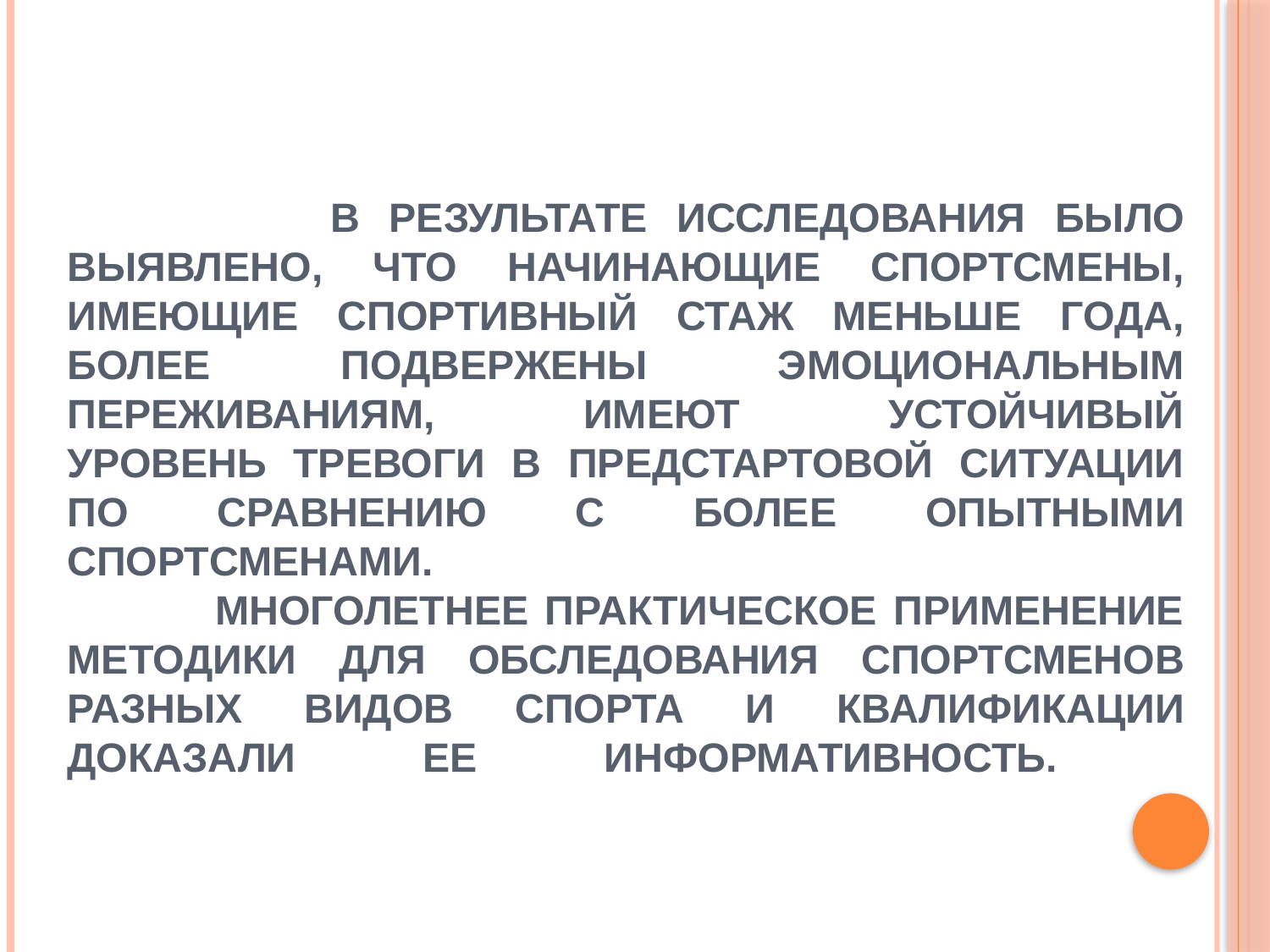

# В результате исследования было выявлено, что начинающие спортсмены, имеющие спортивный стаж меньше года, более подвержены эмоциональным переживаниям, имеют устойчивый уровень тревоги в предстартовой ситуации по сравнению с более опытными спортсменами. Многолетнее практическое применение методики для обследования спортсменов разных видов спорта и квалификации доказали ее информативность.